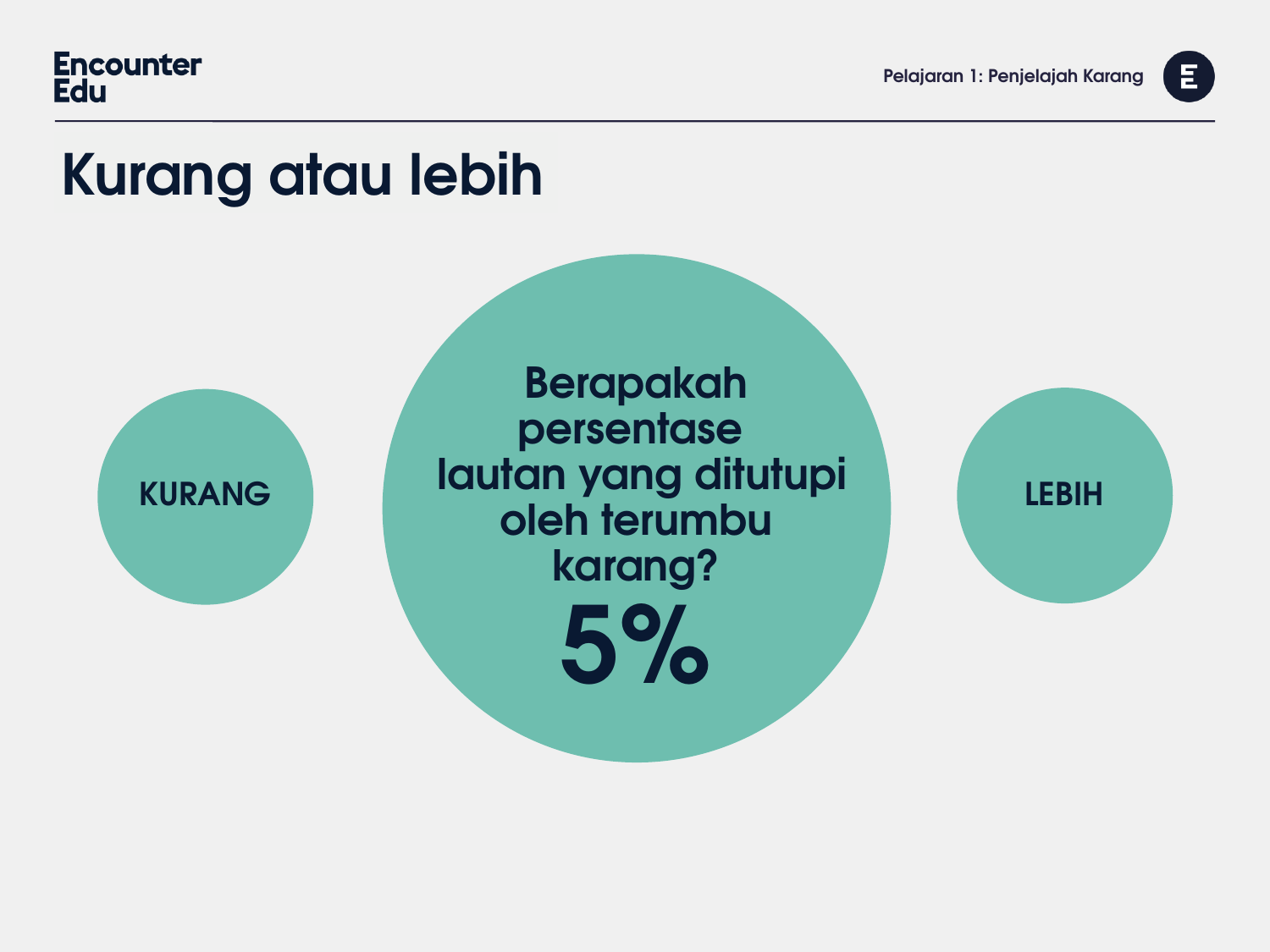

# Pelajaran 1: Penjelajah Karang
Kurang atau lebih
Berapakah persentase
 lautan yang ditutupi oleh terumbu karang?
KURANG
LEBIH

5%